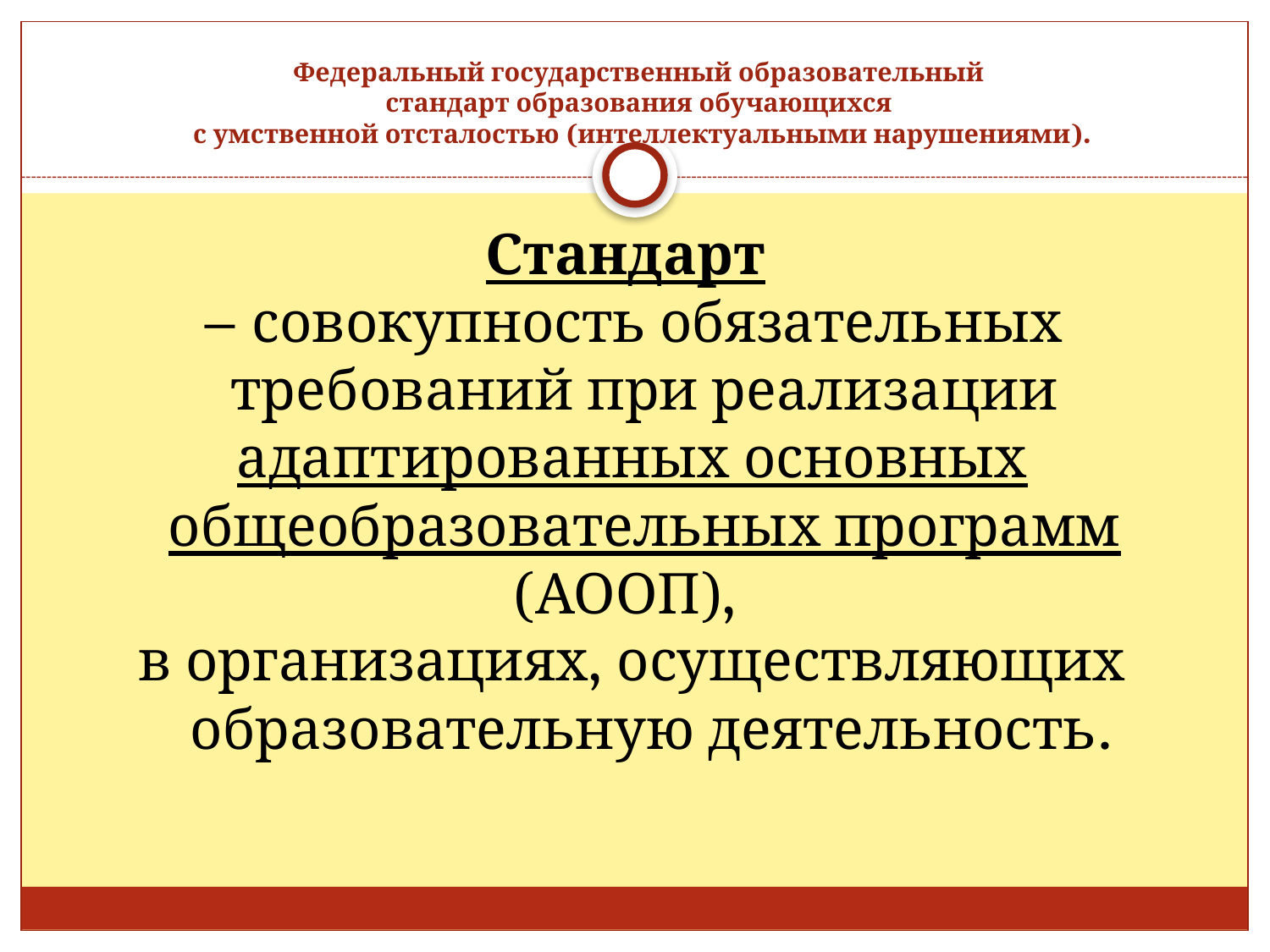

# Федеральный государственный образовательный стандарт образования обучающихся с умственной отсталостью (интеллектуальными нарушениями).
Стандарт
– совокупность обязательных требований при реализации
адаптированных основных общеобразовательных программ
(АООП),
в организациях, осуществляющих образовательную деятельность.